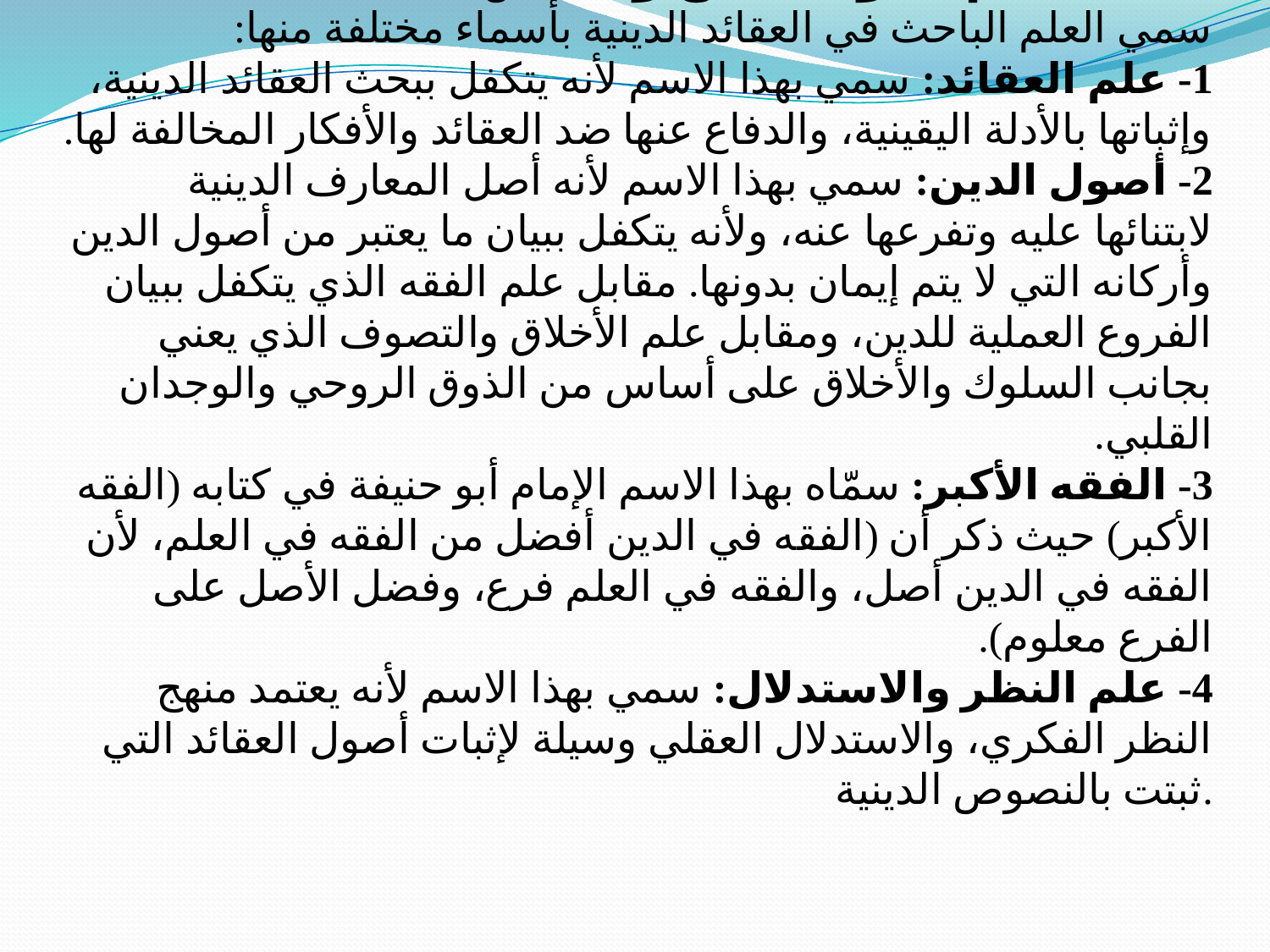

# أسماء علم أصول الدين وأسبابها سمي العلم الباحث في العقائد الدينية بأسماء مختلفة منها: 1- علم العقائد: سمي بهذا الاسم لأنه يتكفل ببحث العقائد الدينية، وإثباتها بالأدلة اليقينية، والدفاع عنها ضد العقائد والأفكار المخالفة لها. 2- أصول الدين: سمي بهذا الاسم لأنه أصل المعارف الدينية لابتنائها عليه وتفرعها عنه، ولأنه يتكفل ببيان ما يعتبر من أصول الدين وأركانه التي لا يتم إيمان بدونها. مقابل علم الفقه الذي يتكفل ببيان الفروع العملية للدين، ومقابل علم الأخلاق والتصوف الذي يعني بجانب السلوك والأخلاق على أساس من الذوق الروحي والوجدان القلبي. 3- الفقه الأكبر: سمّاه بهذا الاسم الإمام أبو حنيفة في كتابه (الفقه الأكبر) حيث ذكر أن (الفقه في الدين أفضل من الفقه في العلم، لأن الفقه في الدين أصل، والفقه في العلم فرع، وفضل الأصل على الفرع معلوم). 4- علم النظر والاستدلال: سمي بهذا الاسم لأنه يعتمد منهج النظر الفكري، والاستدلال العقلي وسيلة لإثبات أصول العقائد التي ثبتت بالنصوص الدينية.